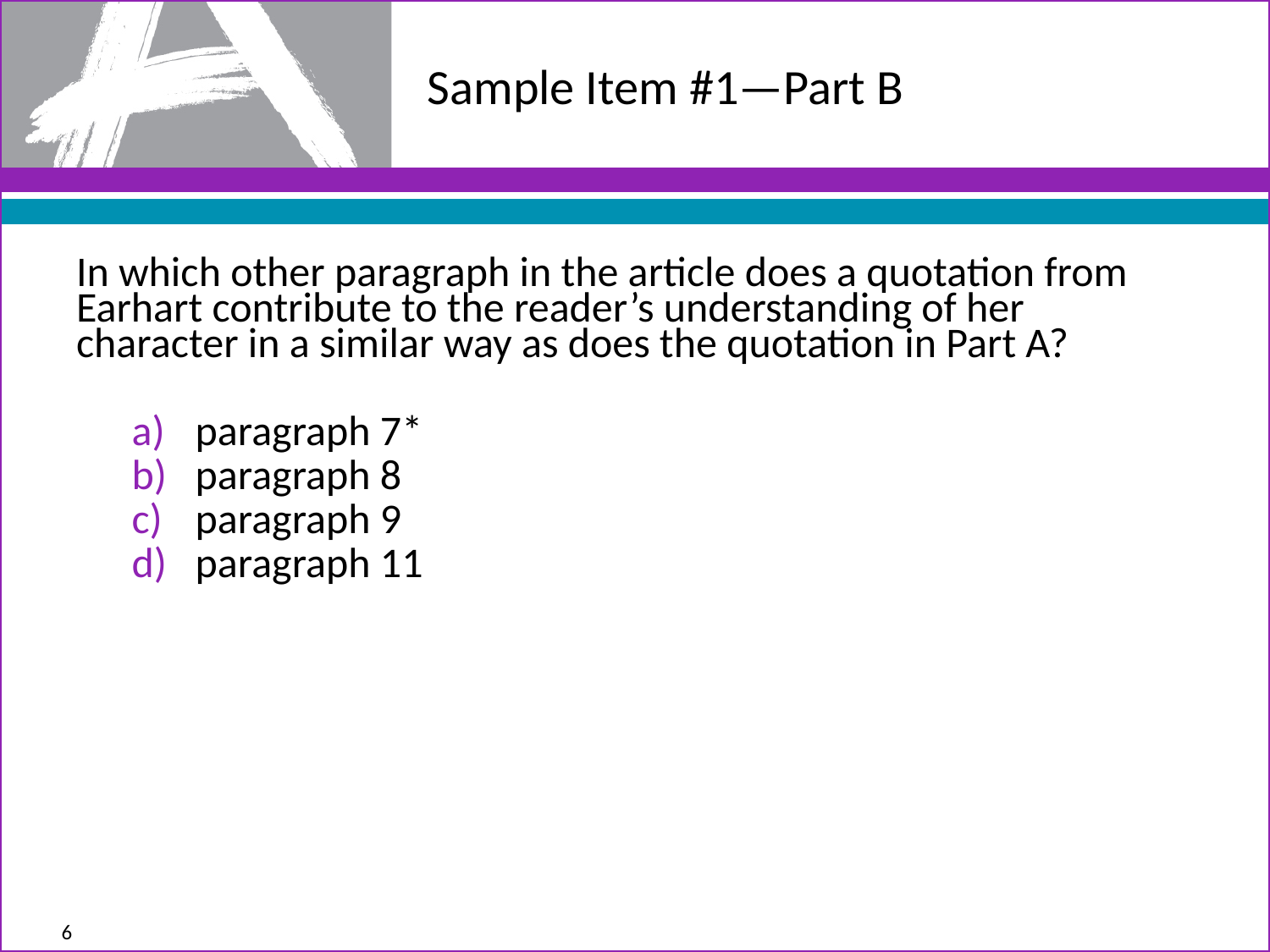

# Sample Item #1—Part B

In which other paragraph in the article does a quotation from Earhart contribute to the reader’s understanding of her character in a similar way as does the quotation in Part A?

paragraph 7*
paragraph 8
paragraph 9
paragraph 11

6